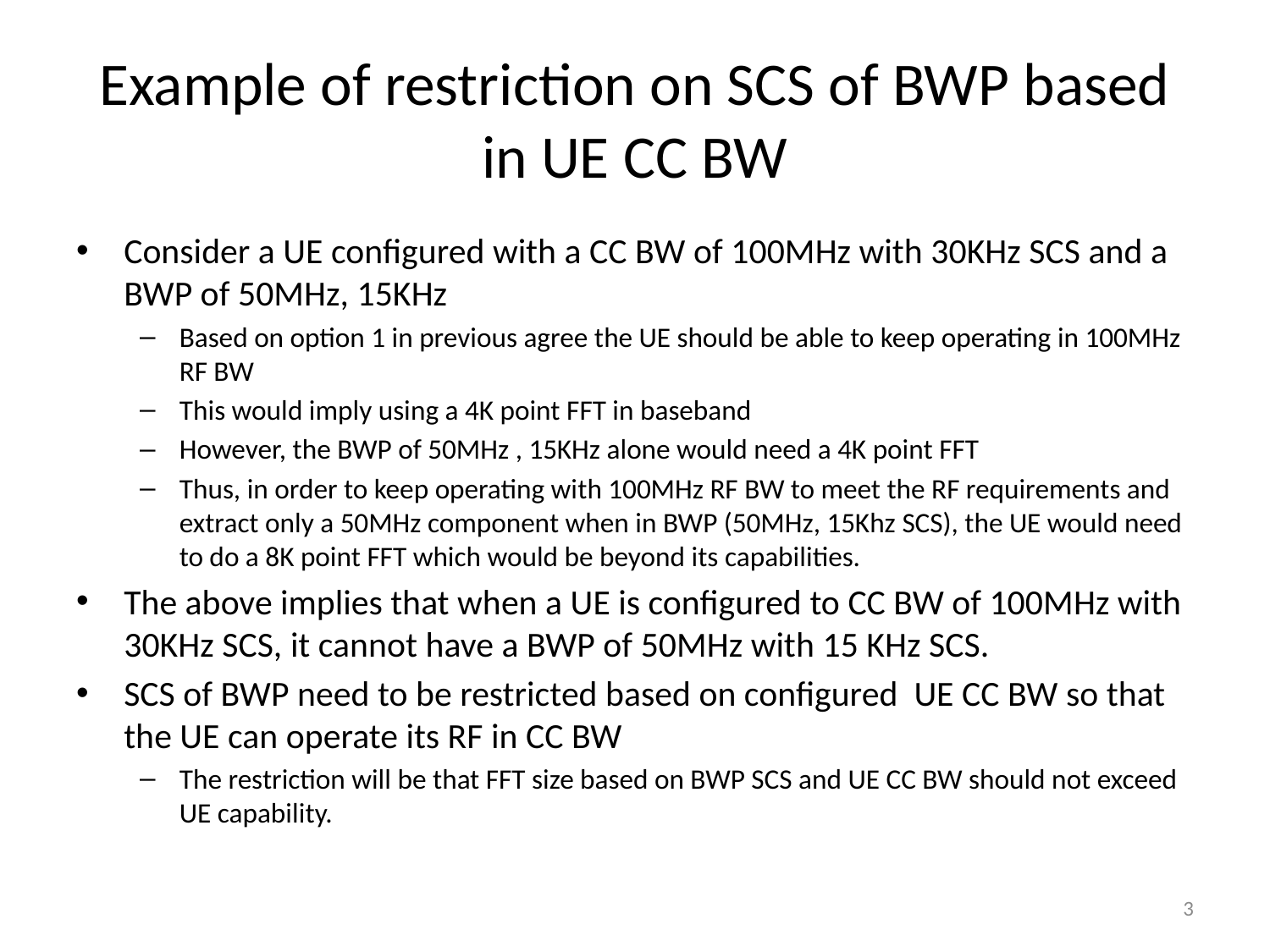

# Example of restriction on SCS of BWP based in UE CC BW
Consider a UE configured with a CC BW of 100MHz with 30KHz SCS and a BWP of 50MHz, 15KHz
Based on option 1 in previous agree the UE should be able to keep operating in 100MHz RF BW
This would imply using a 4K point FFT in baseband
However, the BWP of 50MHz , 15KHz alone would need a 4K point FFT
Thus, in order to keep operating with 100MHz RF BW to meet the RF requirements and extract only a 50MHz component when in BWP (50MHz, 15Khz SCS), the UE would need to do a 8K point FFT which would be beyond its capabilities.
The above implies that when a UE is configured to CC BW of 100MHz with 30KHz SCS, it cannot have a BWP of 50MHz with 15 KHz SCS.
SCS of BWP need to be restricted based on configured  UE CC BW so that the UE can operate its RF in CC BW
The restriction will be that FFT size based on BWP SCS and UE CC BW should not exceed UE capability.
3